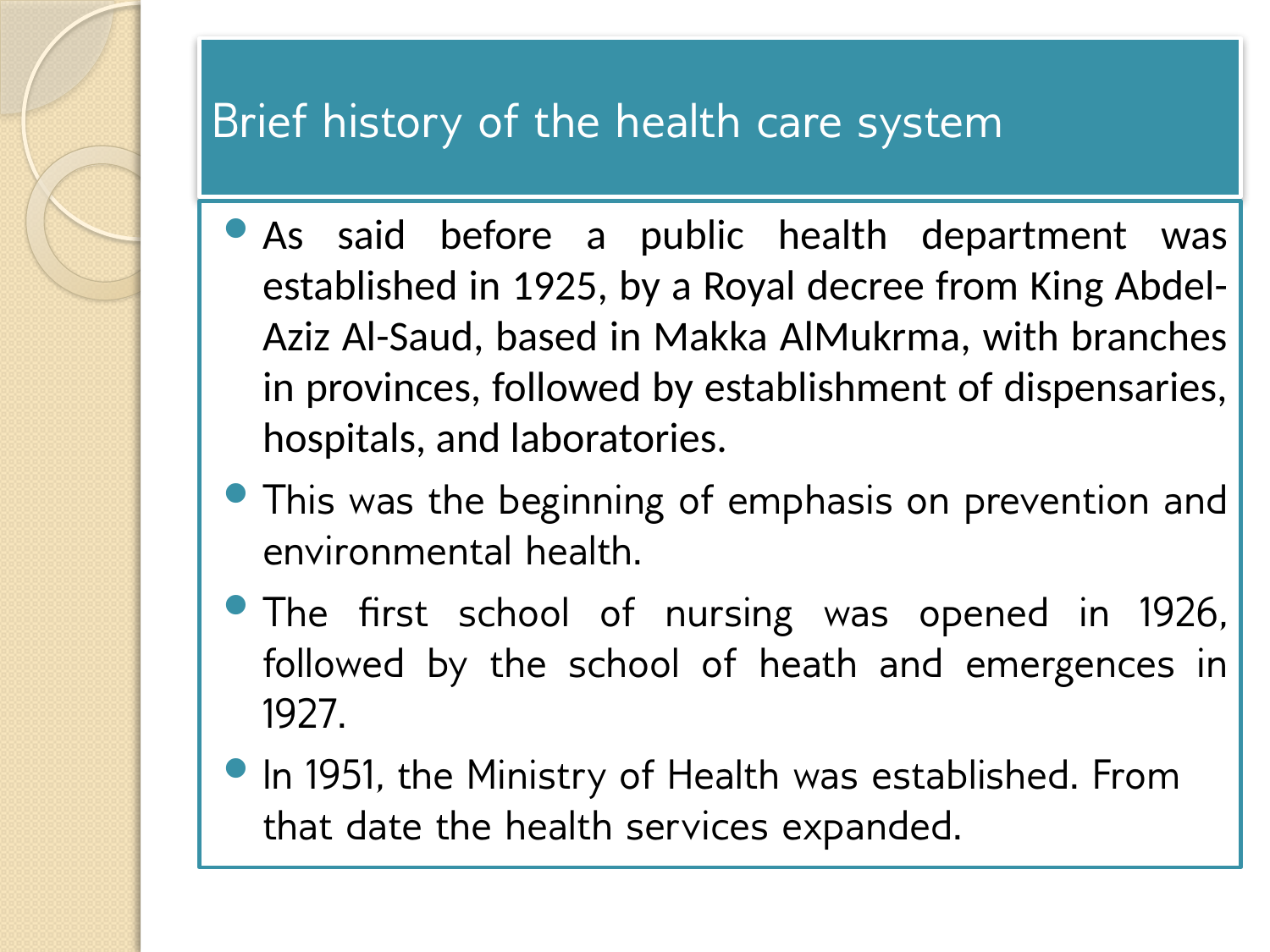

# Brief history of the health care system
As said before a public health department was established in 1925, by a Royal decree from King Abdel- Aziz Al-Saud, based in Makka AlMukrma, with branches in provinces, followed by establishment of dispensaries, hospitals, and laboratories.
This was the beginning of emphasis on prevention and environmental health.
The first school of nursing was opened in 1926, followed by the school of heath and emergences in 1927.
In 1951, the Ministry of Health was established. From that date the health services expanded.